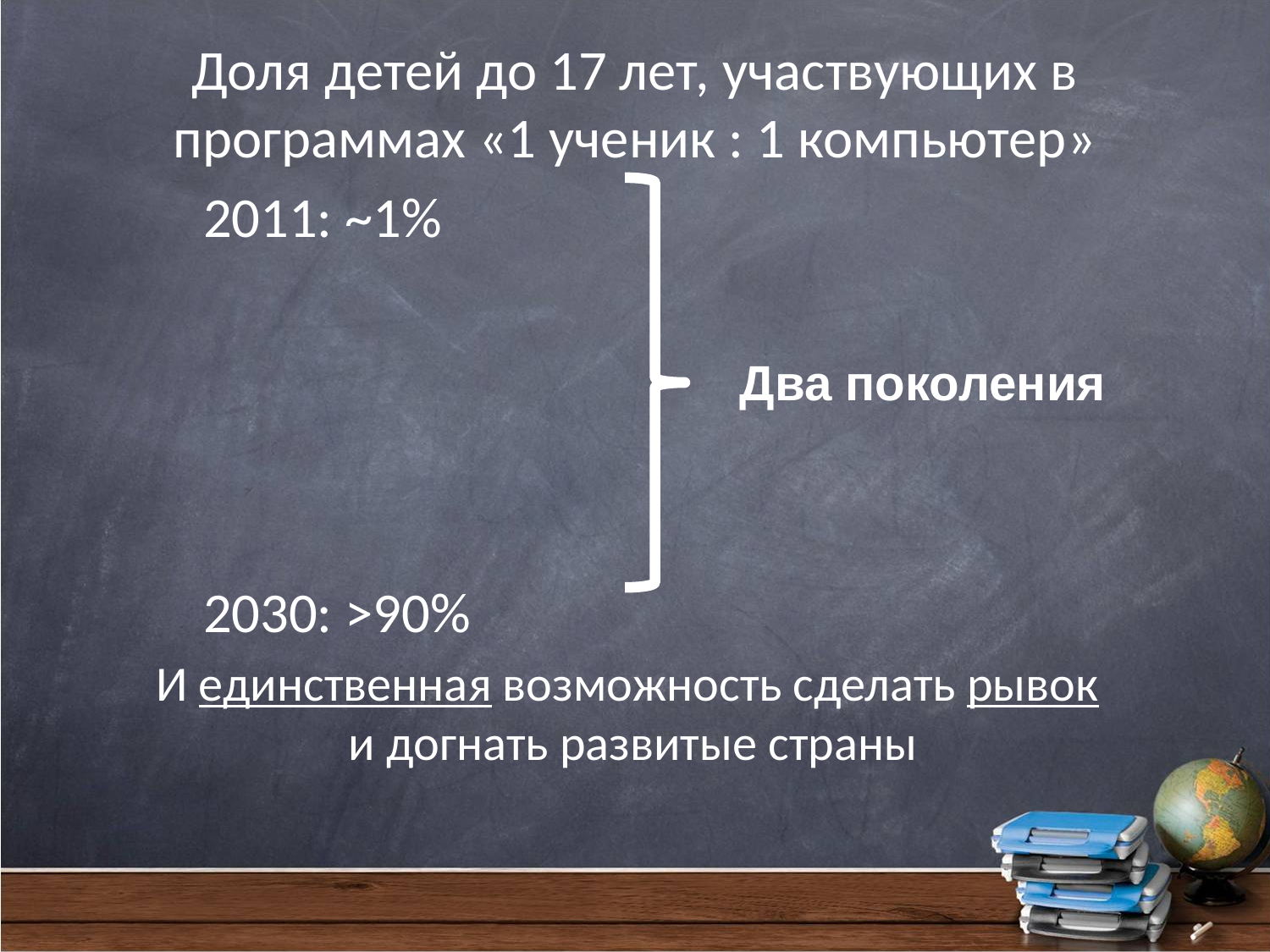

Доля детей до 17 лет, участвующих в программах «1 ученик : 1 компьютер»
	2011: ~1%

	2030: >90%

Два поколения
И единственная возможность сделать рывок
и догнать развитые страны